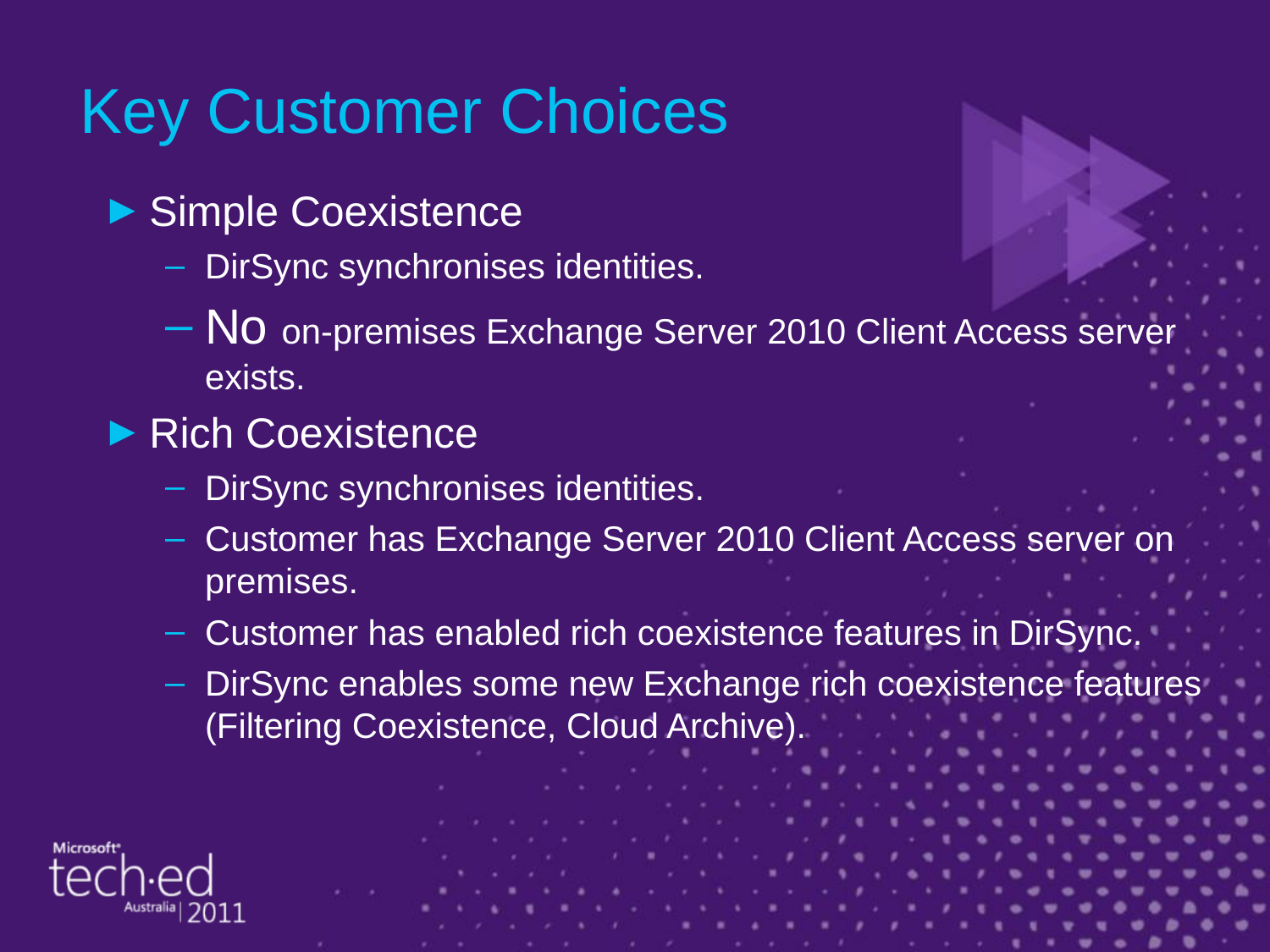

# Key Customer Choices
Simple Coexistence
DirSync synchronises identities.
No on-premises Exchange Server 2010 Client Access server exists.
Rich Coexistence
DirSync synchronises identities.
Customer has Exchange Server 2010 Client Access server on premises.
Customer has enabled rich coexistence features in DirSync.
DirSync enables some new Exchange rich coexistence features (Filtering Coexistence, Cloud Archive).